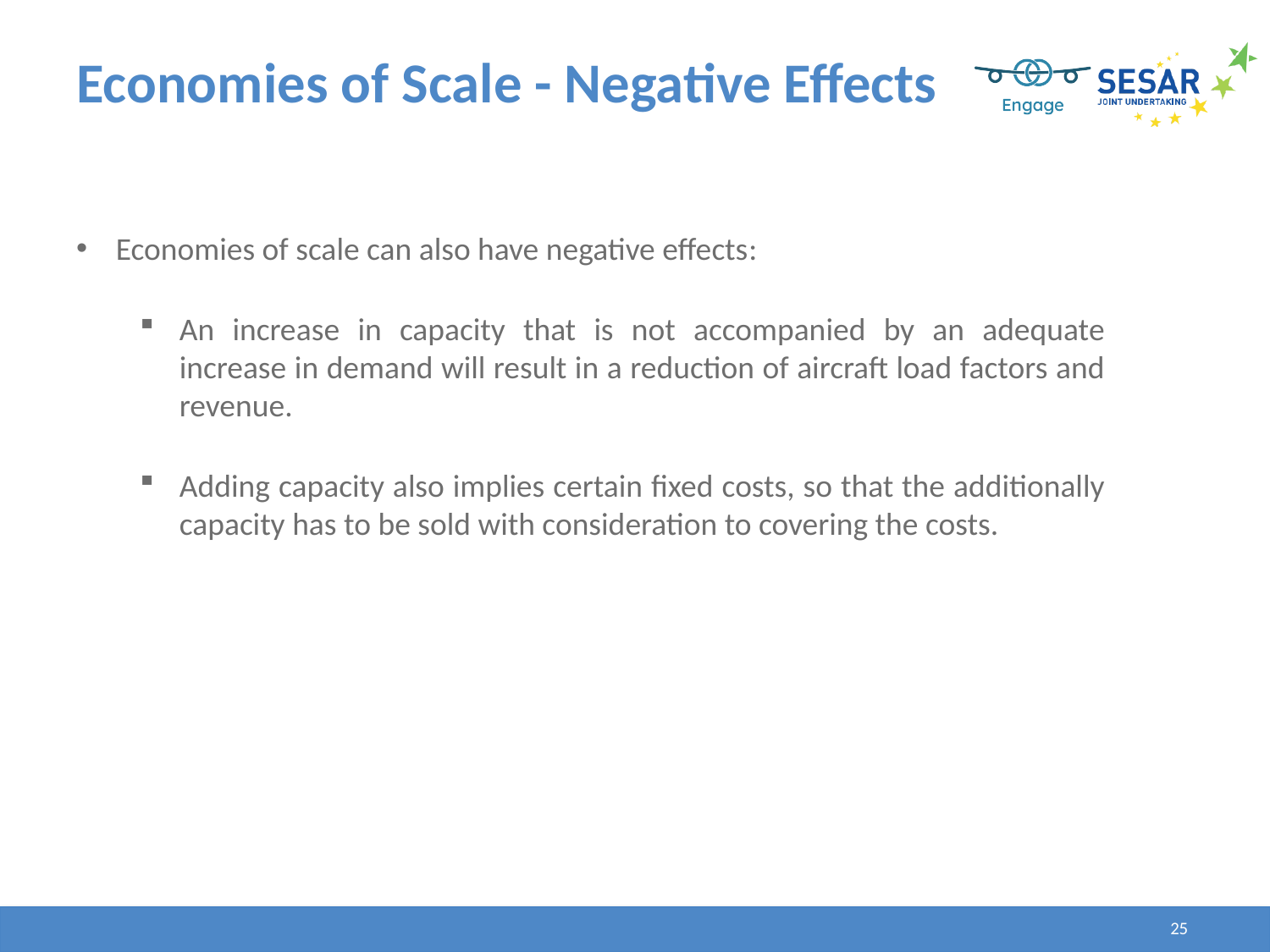

# Economies of Scale - Negative Effects
Economies of scale can also have negative effects:
An increase in capacity that is not accompanied by an adequate increase in demand will result in a reduction of aircraft load factors and revenue.
Adding capacity also implies certain fixed costs, so that the additionally capacity has to be sold with consideration to covering the costs.
25